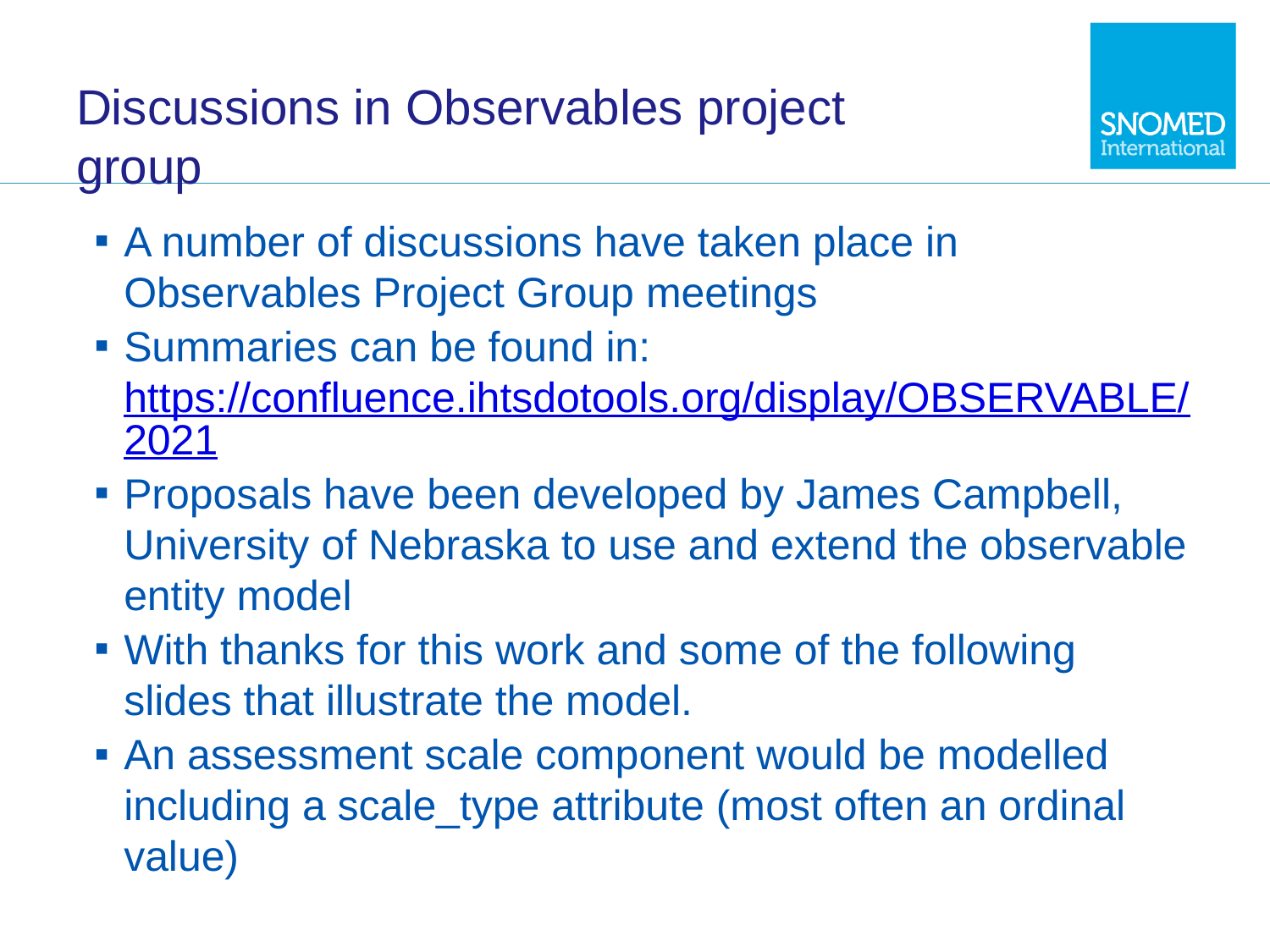

# Discussions in Observables project group
A number of discussions have taken place in Observables Project Group meetings
Summaries can be found in: https://confluence.ihtsdotools.org/display/OBSERVABLE/2021
Proposals have been developed by James Campbell, University of Nebraska to use and extend the observable entity model
With thanks for this work and some of the following slides that illustrate the model.
An assessment scale component would be modelled including a scale_type attribute (most often an ordinal value)